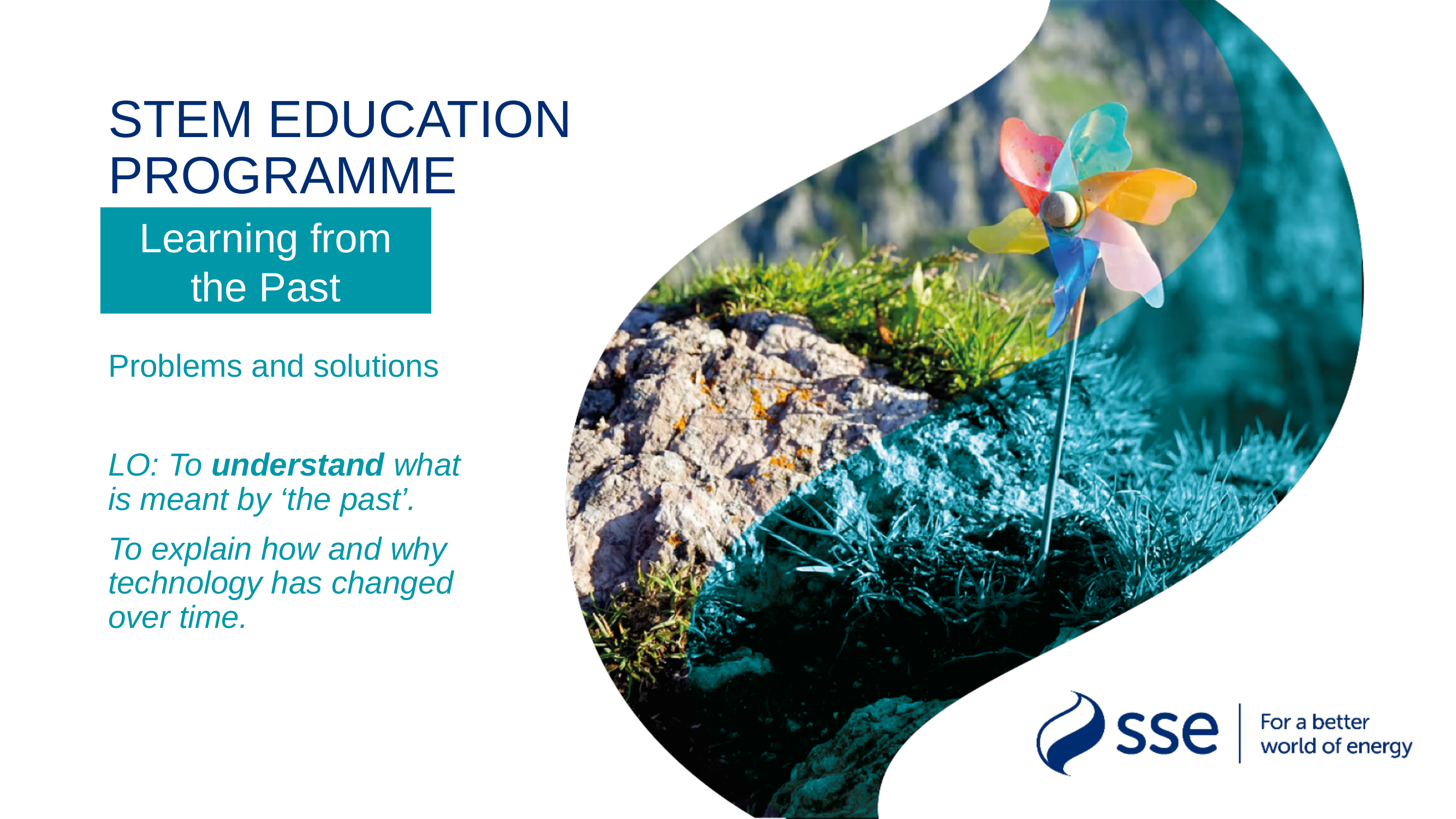

STEM EDUCATION PROGRAMME

Learning from the Past
Problems and solutions

LO: To understand what is meant by ‘the past’.
To explain how and why technology has changed over time.